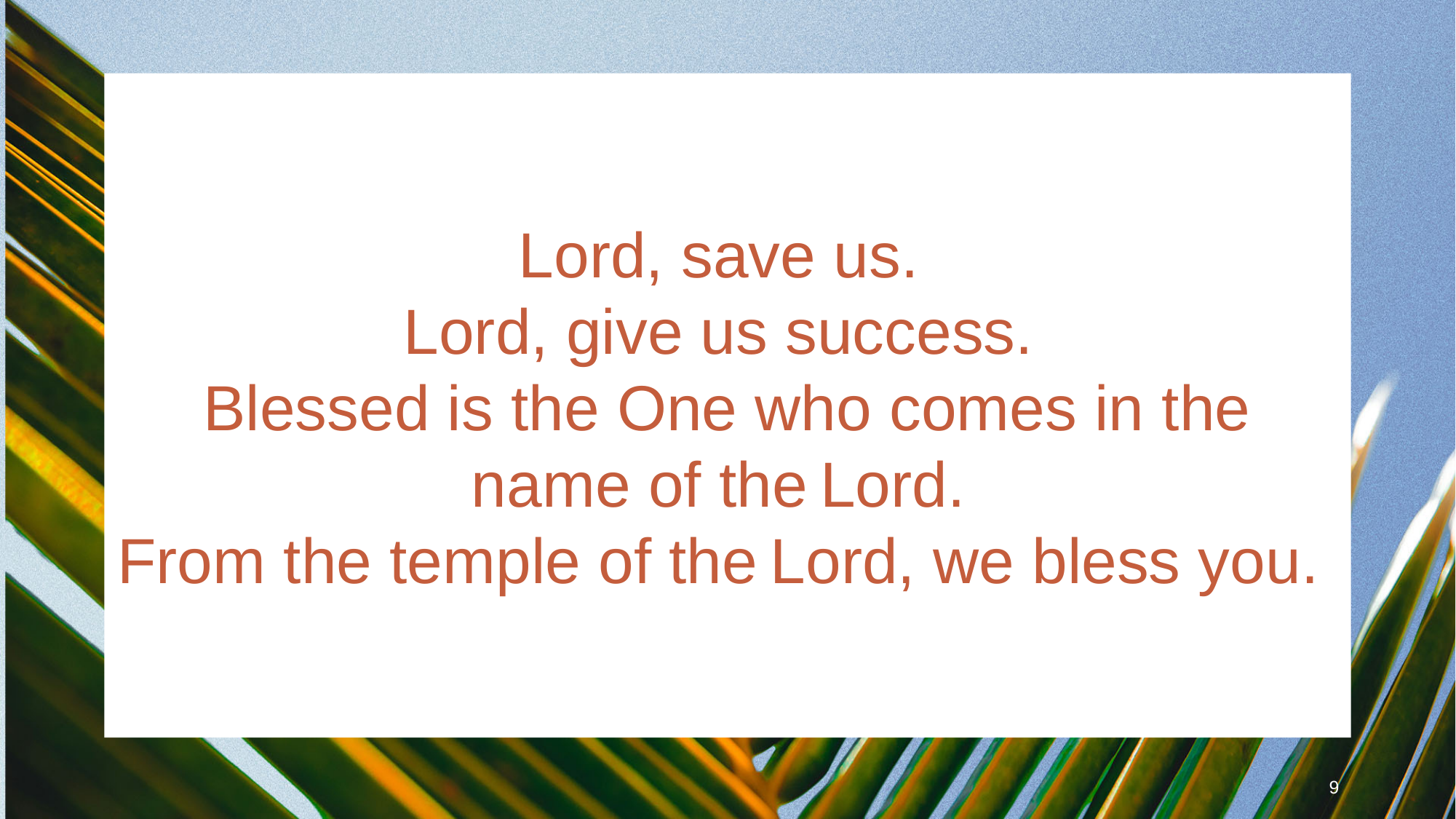

Lord, save us.
Lord, give us success.
Blessed is the One who comes in the name of the Lord.
From the temple of the Lord, we bless you.
9